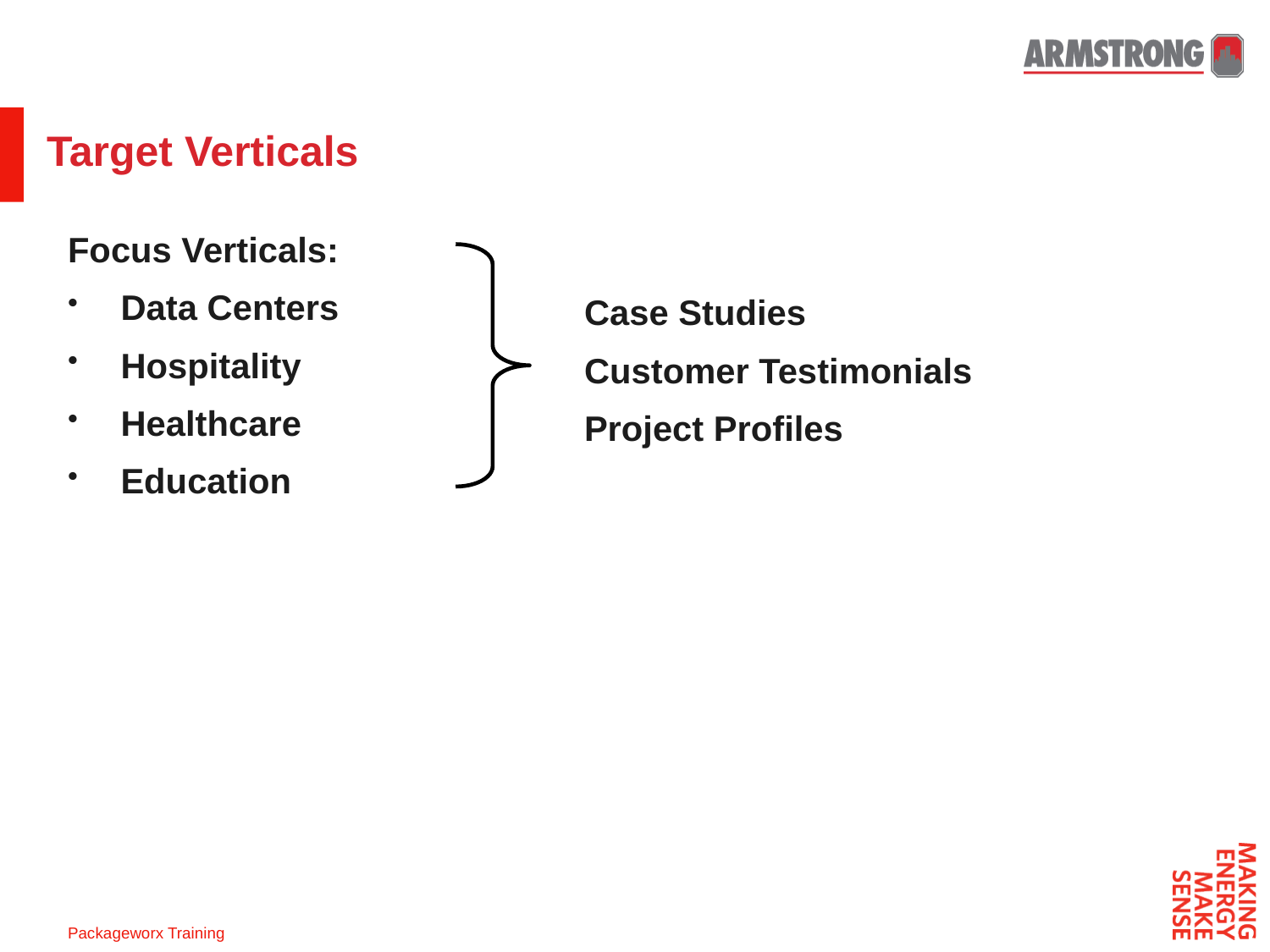

Target Verticals
Focus Verticals:
Data Centers
Hospitality
Healthcare
Education

Case Studies
Customer Testimonials
Project Profiles